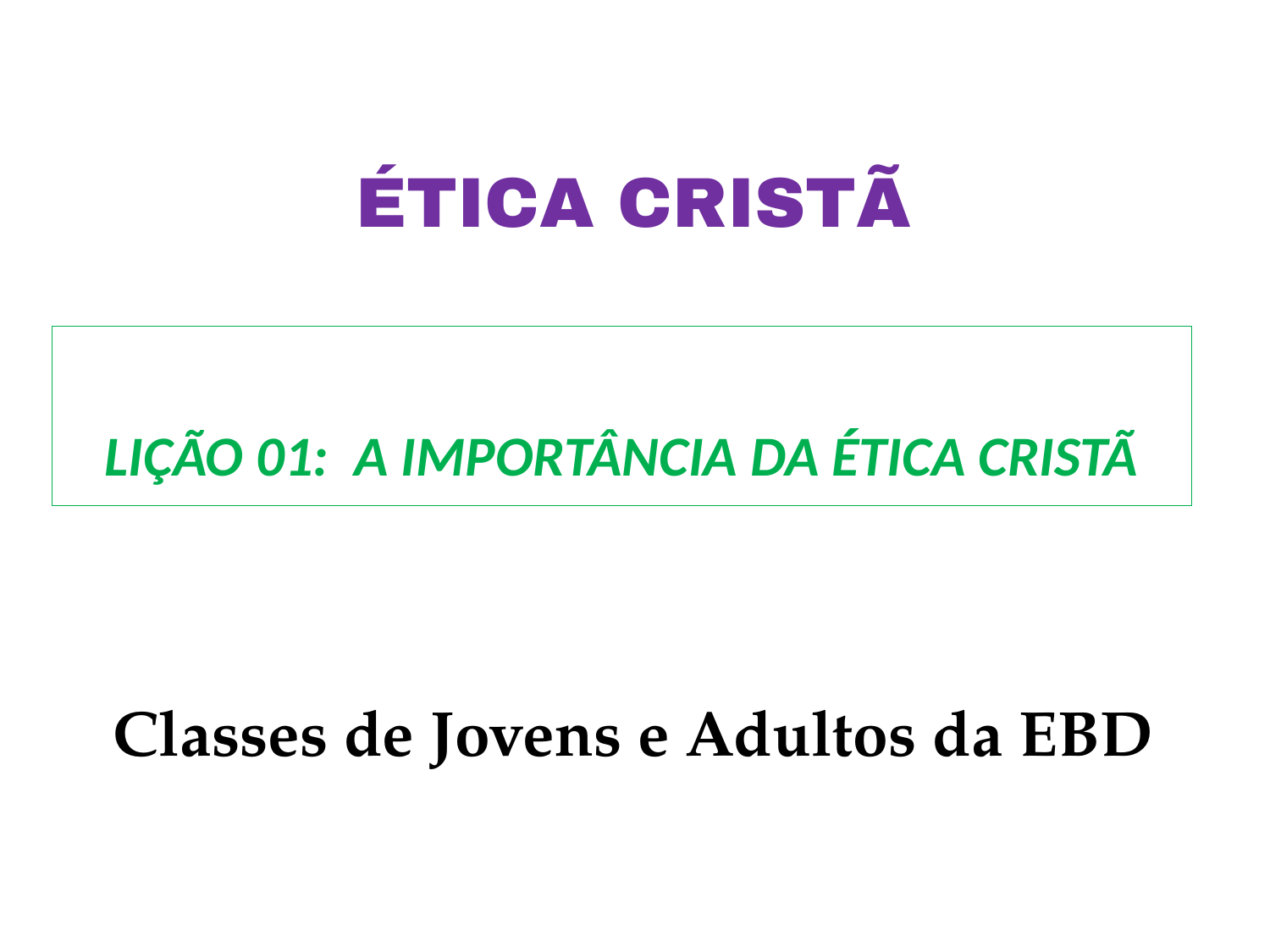

ÉTICA CRISTÃ

LIÇÃO 01:  A IMPORTÂNCIA DA ÉTICA CRISTÃ
Classes de Jovens e Adultos da EBD